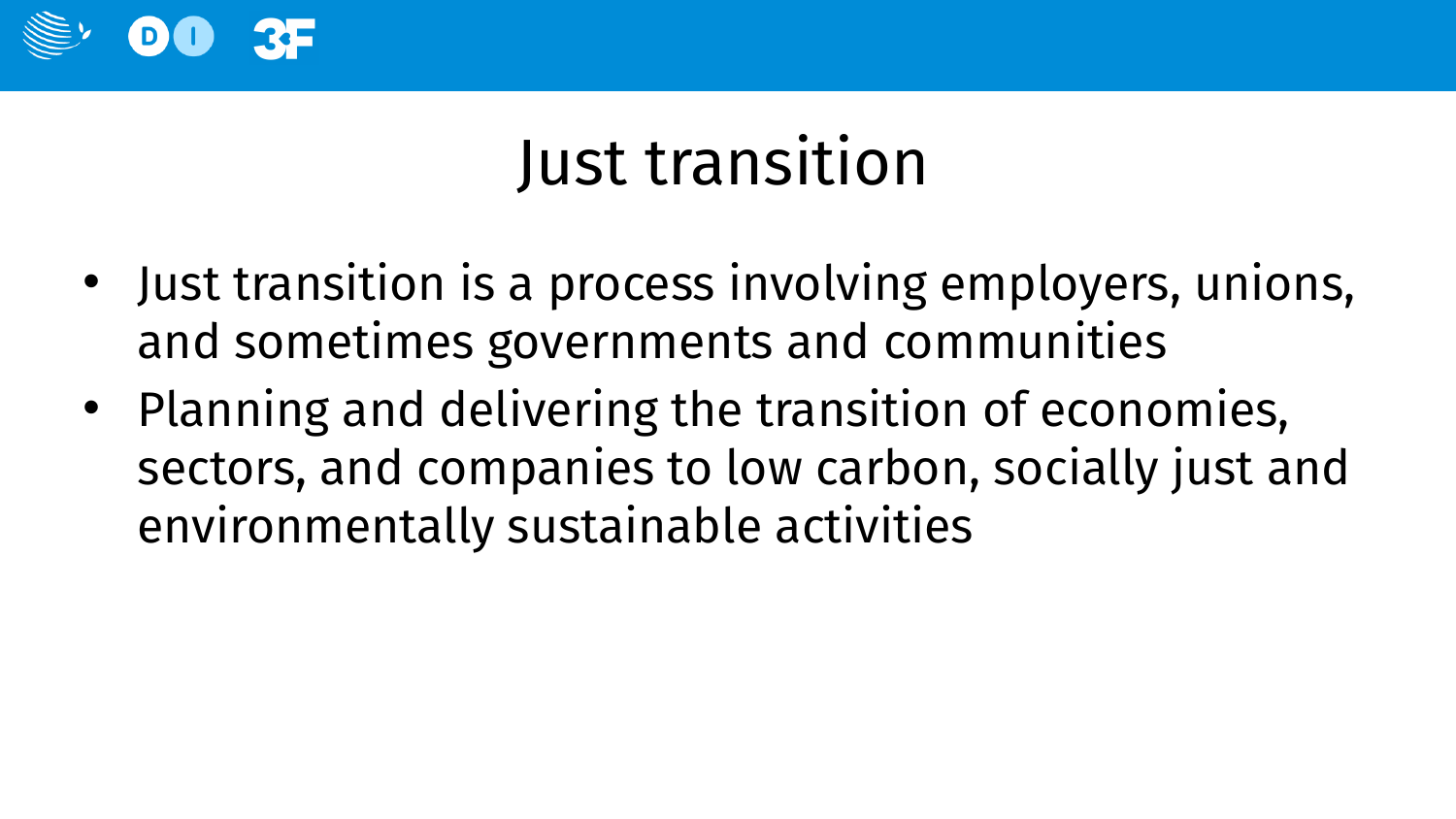

# Just transition
Just transition is a process involving employers, unions, and sometimes governments and communities
Planning and delivering the transition of economies, sectors, and companies to low carbon, socially just and environmentally sustainable activities